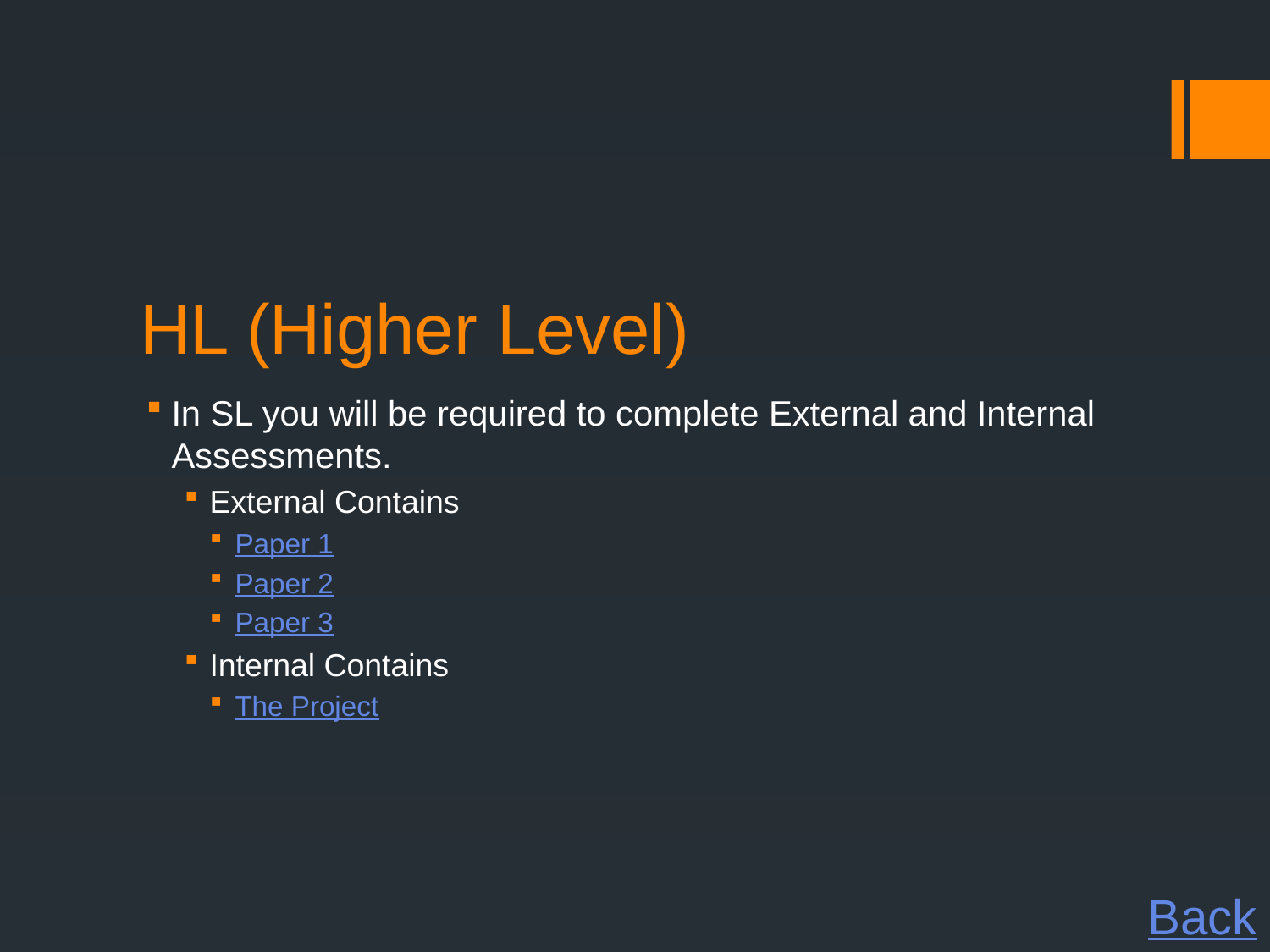

# HL (Higher Level)
In SL you will be required to complete External and Internal Assessments.
External Contains
Paper 1
Paper 2
Paper 3
Internal Contains
The Project

Back